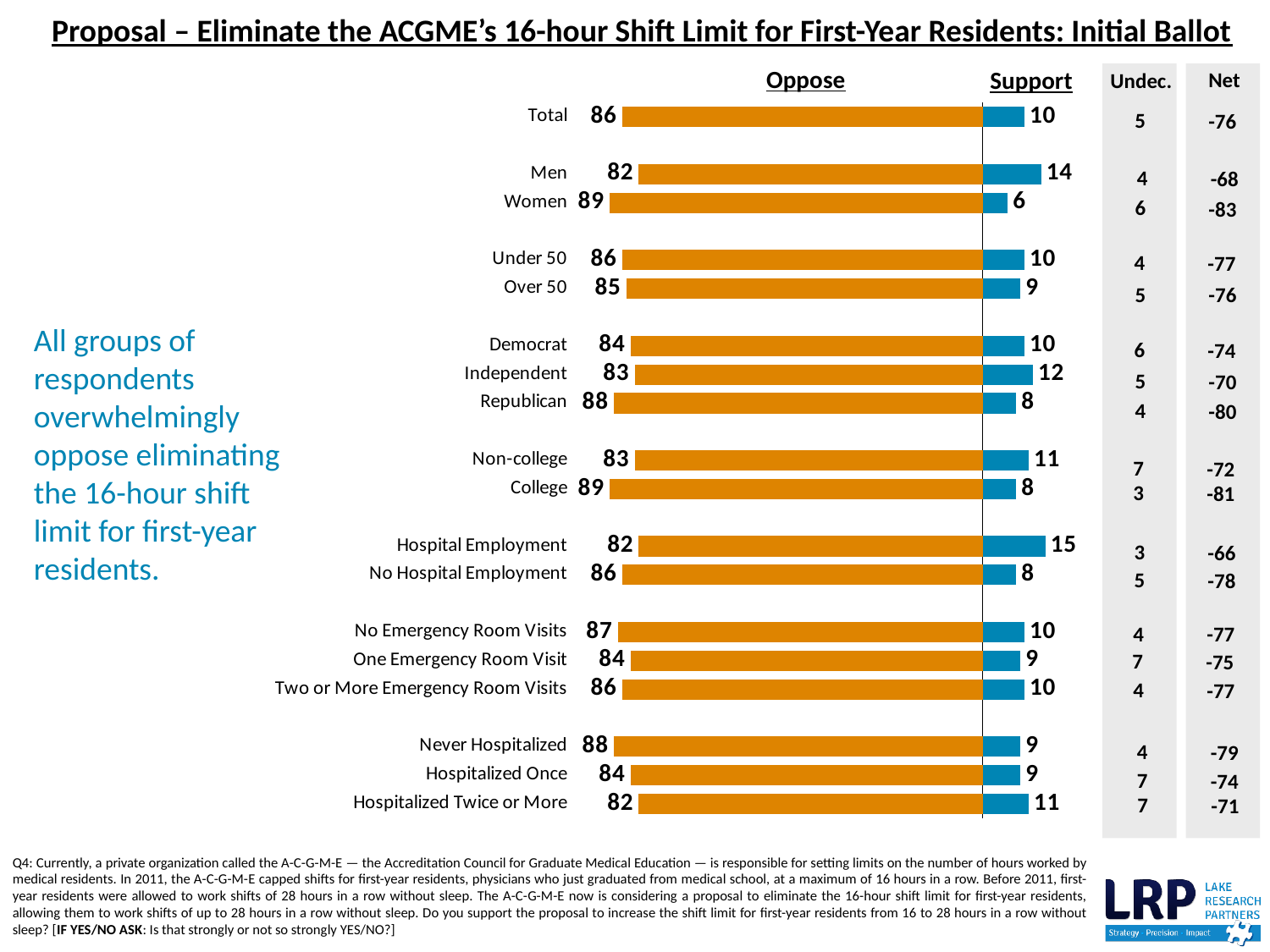

Proposal – Eliminate the ACGME’s 16-hour Shift Limit for First-Year Residents: Initial Ballot

### Chart

| Category | Oppose | Support |
|---|---|---|
| Total | -86.0 | 10.0 |
|  | None | None |
| Men | -82.0 | 14.0 |
| Women | -89.0 | 6.0 |
|  | None | None |
| Under 50 | -86.0 | 10.0 |
| Over 50 | -85.0 | 9.0 |
|  | None | None |
| Democrat | -84.0 | 10.0 |
| Independent | -83.0 | 12.0 |
| Republican | -88.0 | 8.0 |
|  | None | None |
| Non-college | -83.0 | 11.0 |
| College | -89.0 | 8.0 |
|  | None | None |
| Hospital Employment | -82.0 | 15.0 |
| No Hospital Employment | -86.0 | 8.0 |
|  | None | None |
| No Emergency Room Visits | -87.0 | 10.0 |
| One Emergency Room Visit | -84.0 | 9.0 |
| Two or More Emergency Room Visits | -86.0 | 10.0 |
|  | None | None |
| Never Hospitalized | -88.0 | 9.0 |
| Hospitalized Once | -84.0 | 9.0 |
| Hospitalized Twice or More | -82.0 | 11.0 |
# All groups of respondents overwhelmingly oppose eliminating the 16-hour shift limit for first-year residents.
Oppose
Support

Net
Undec.
5
-76
4
-68
6
-83
4
-77
5
-76
6
-74
5
-70
4
-80
7
-72
3
-81
3
-66
5
-78
4
-77
7
-75
4
-77
4
-79
7
-74
7
-71
Q4: Currently, a private organization called the A-C-G-M-E — the Accreditation Council for Graduate Medical Education — is responsible for setting limits on the number of hours worked by medical residents. In 2011, the A-C-G-M-E capped shifts for first-year residents, physicians who just graduated from medical school, at a maximum of 16 hours in a row. Before 2011, first-year residents were allowed to work shifts of 28 hours in a row without sleep. The A-C-G-M-E now is considering a proposal to eliminate the 16-hour shift limit for first-year residents, allowing them to work shifts of up to 28 hours in a row without sleep. Do you support the proposal to increase the shift limit for first-year residents from 16 to 28 hours in a row without sleep? [IF YES/NO ASK: Is that strongly or not so strongly YES/NO?]